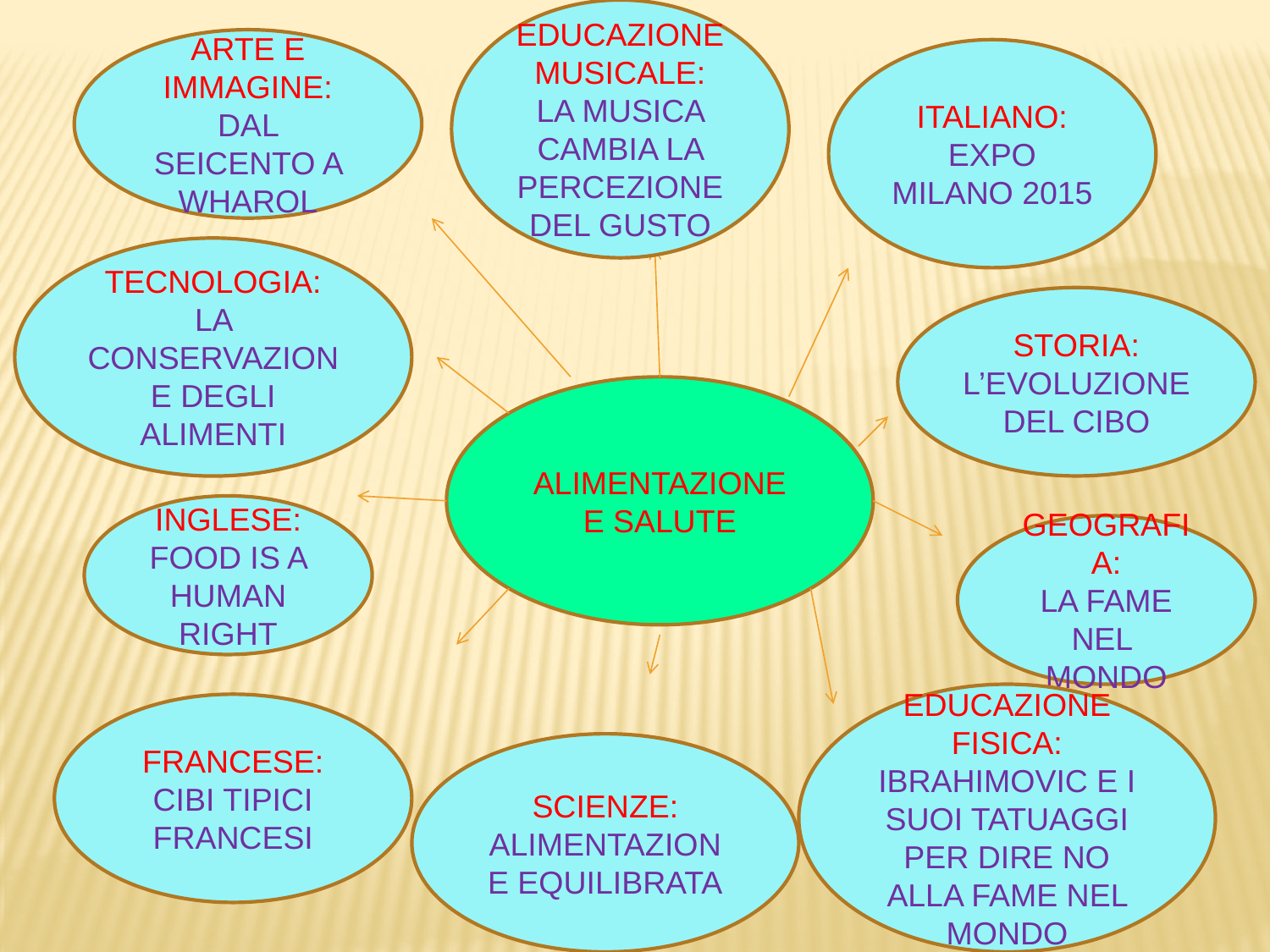

EDUCAZIONE MUSICALE:
LA MUSICA CAMBIA LA PERCEZIONE DEL GUSTO
ARTE E IMMAGINE:
DAL SEICENTO A WHAROL
ITALIANO:
EXPO MILANO 2015
TECNOLOGIA:
LA CONSERVAZIONE DEGLI ALIMENTI
STORIA:
L’EVOLUZIONE DEL CIBO
ALIMENTAZIONE E SALUTE
INGLESE:
FOOD IS A HUMAN RIGHT
GEOGRAFIA:
LA FAME NEL
MONDO
EDUCAZIONE FISICA:
IBRAHIMOVIC E I SUOI TATUAGGI PER DIRE NO ALLA FAME NEL MONDO
FRANCESE:
CIBI TIPICI FRANCESI
SCIENZE:
ALIMENTAZIONE EQUILIBRATA